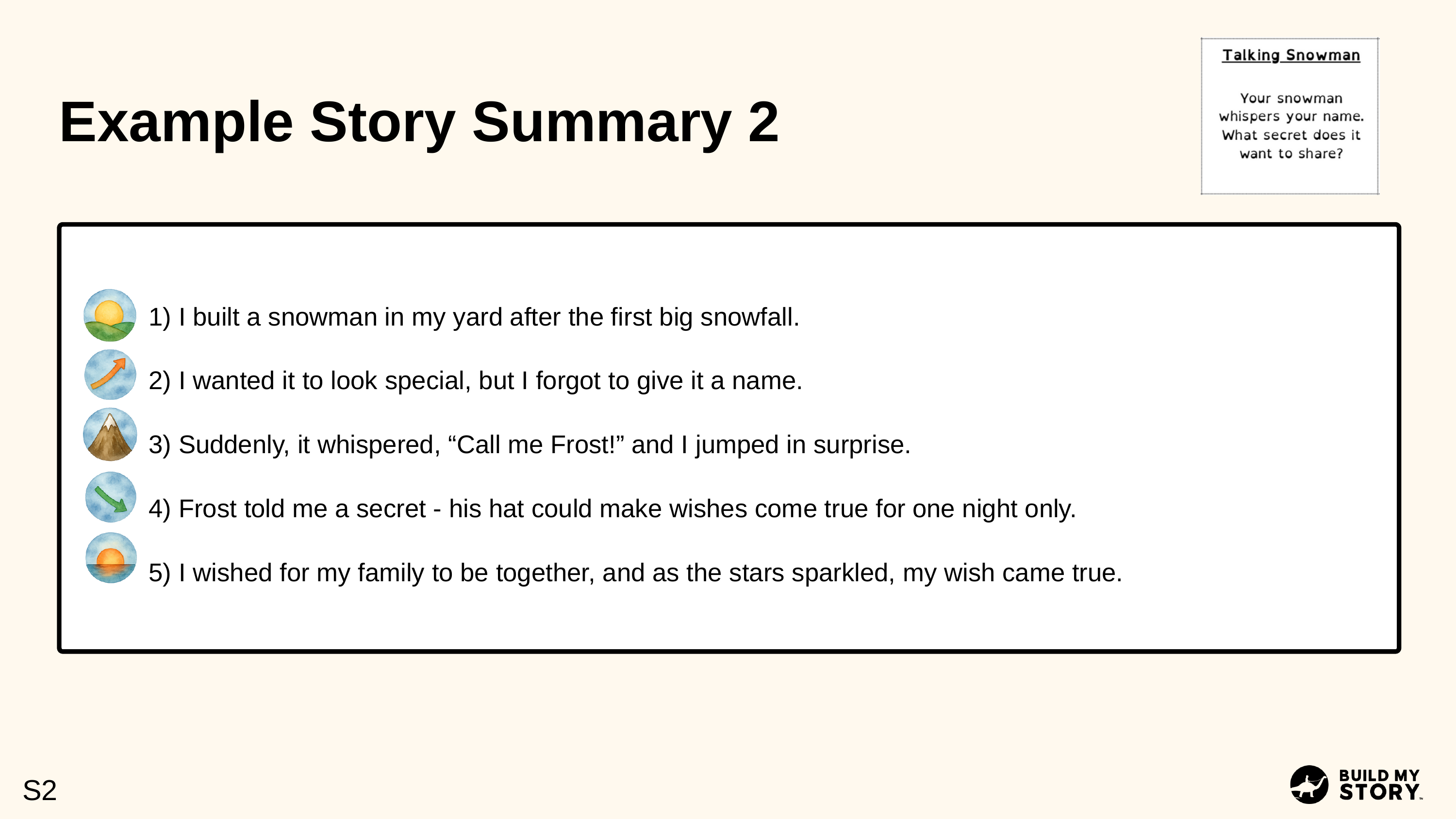

Example Story Summary 2

1) I built a snowman in my yard after the first big snowfall.
2) I wanted it to look special, but I forgot to give it a name.
3) Suddenly, it whispered, “Call me Frost!” and I jumped in surprise.
4) Frost told me a secret - his hat could make wishes come true for one night only.
5) I wished for my family to be together, and as the stars sparkled, my wish came true.

S2